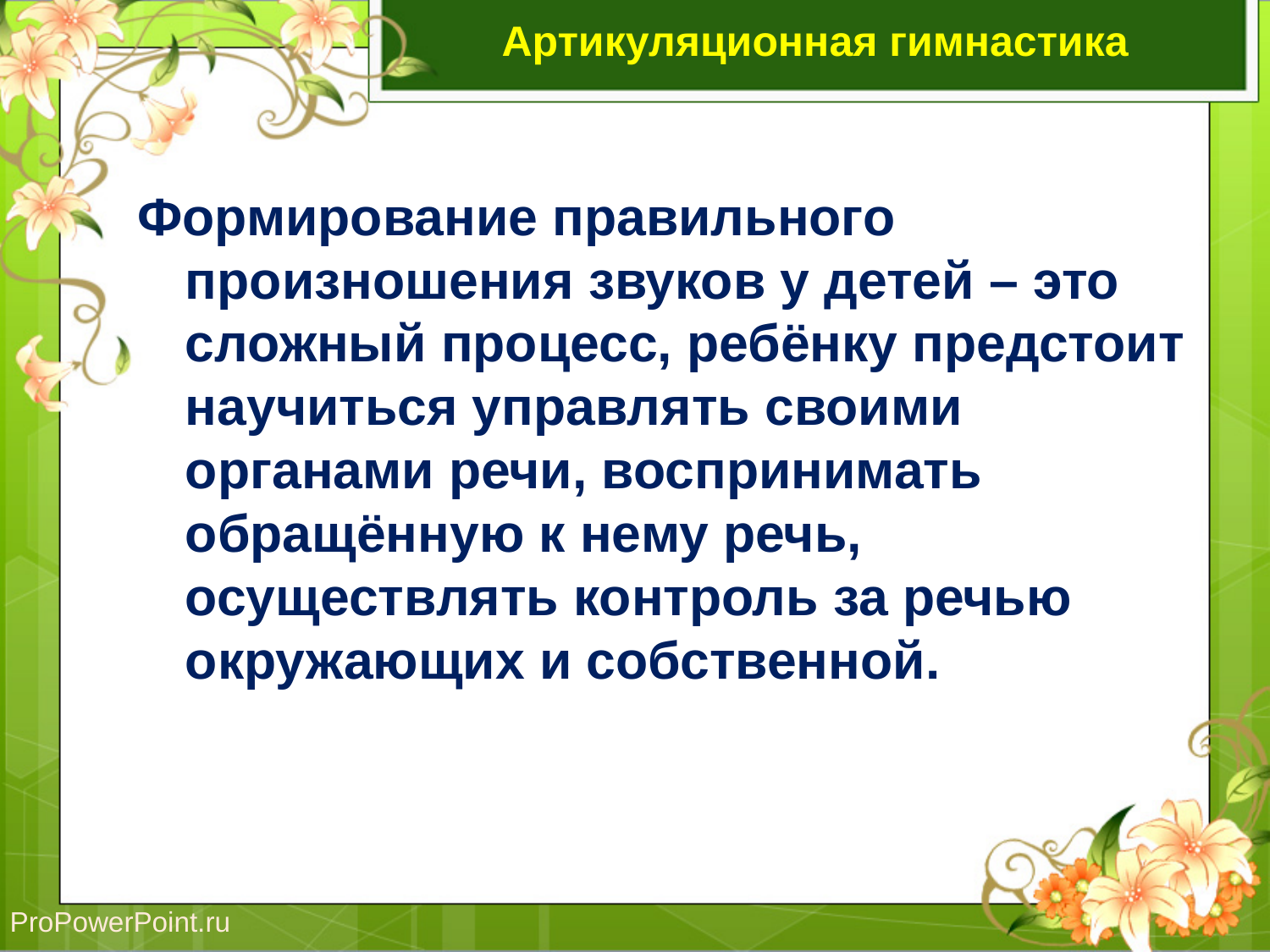

# Артикуляционная гимнастика
Формирование правильного произношения звуков у детей – это сложный процесс, ребёнку предстоит научиться управлять своими органами речи, воспринимать обращённую к нему речь, осуществлять контроль за речью окружающих и собственной.